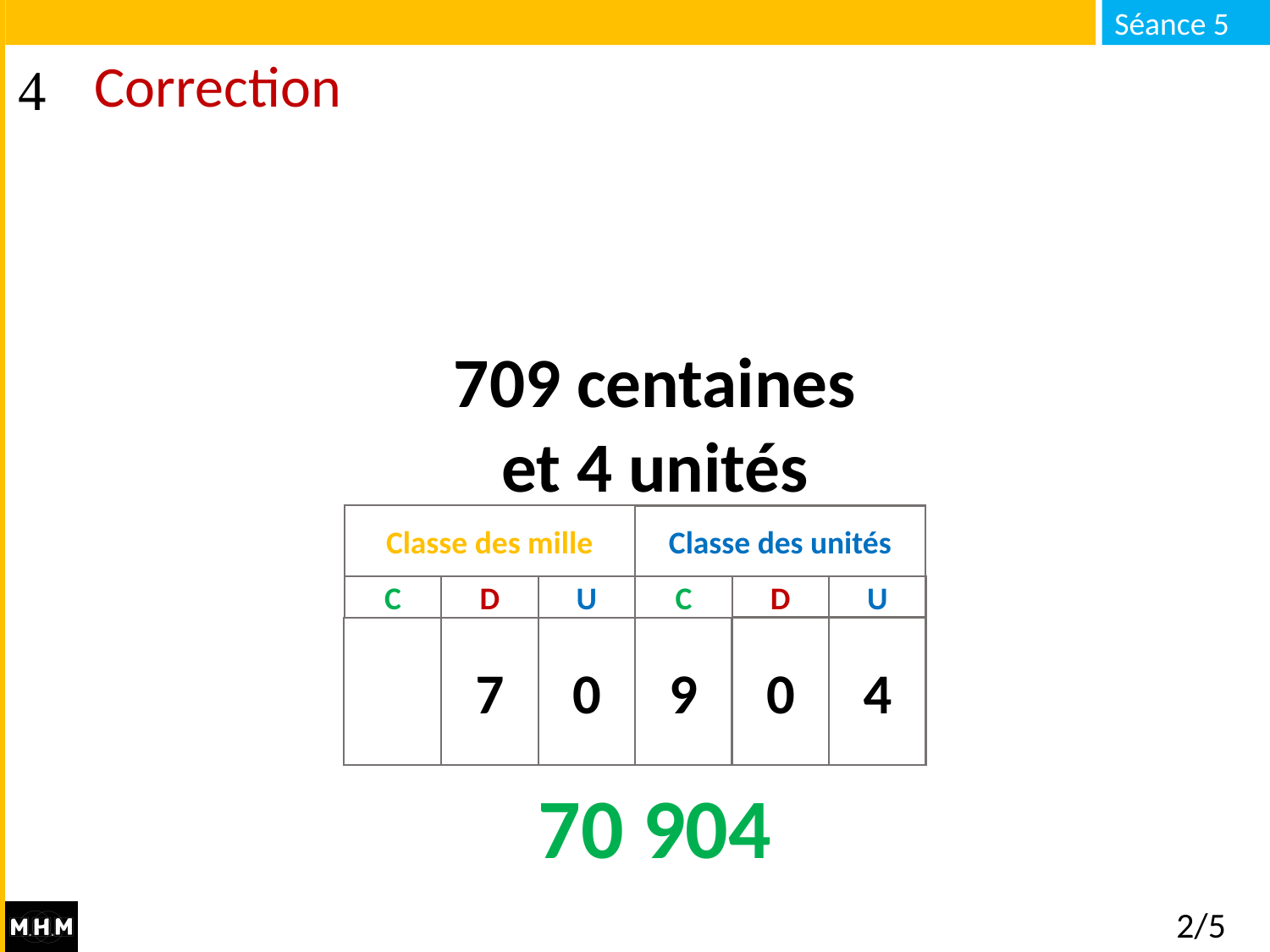

# Correction
709 centaines
et 4 unités
Classe des mille
Classe des unités
D
U
D
U
C
C
0
4
7
0
9

70 904
2/5